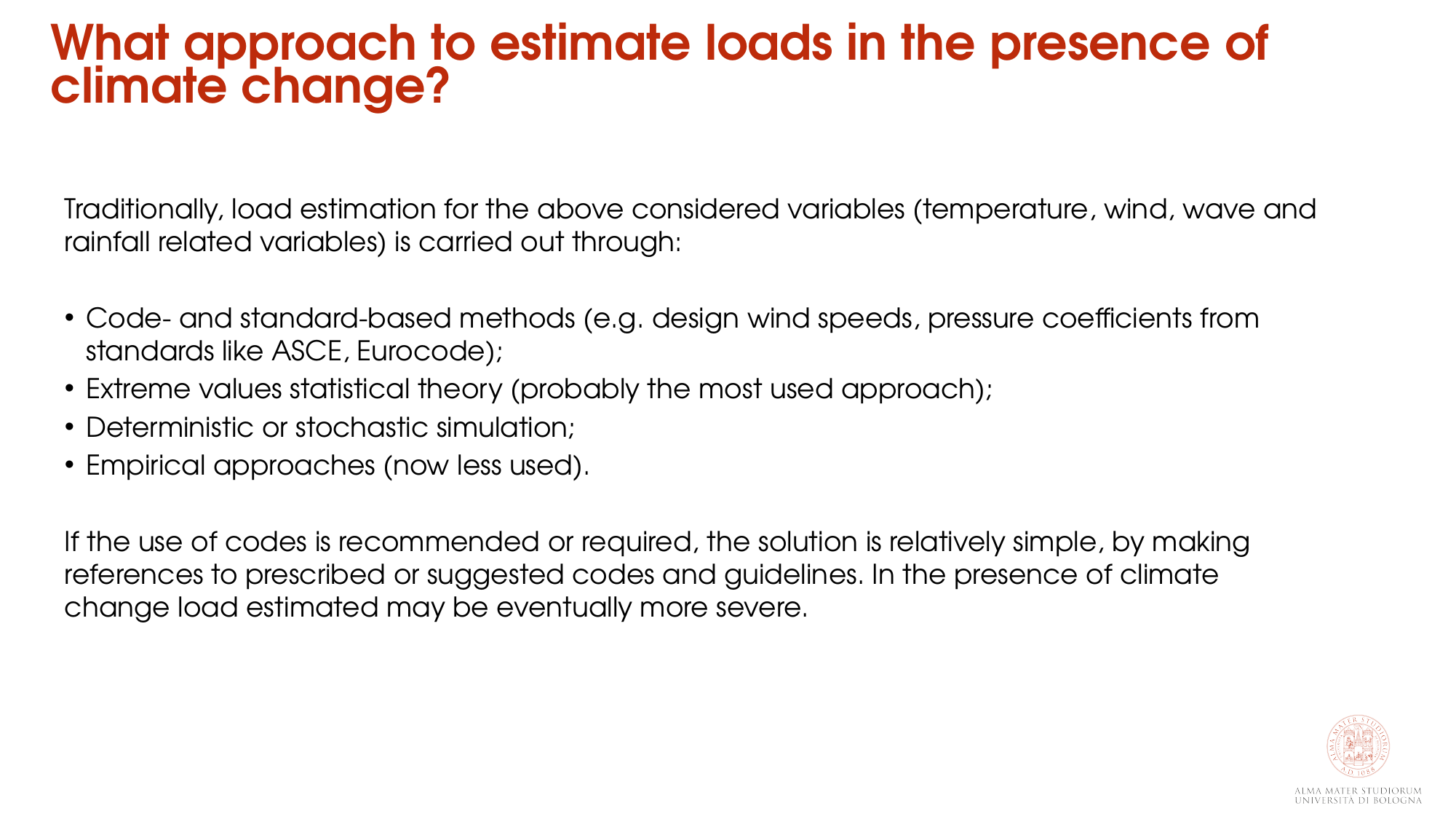

What approach to estimate loads in the presence of
climate change?
Traditionally, load estimation for the above considered variables (temperature, wind, wave and rainfall related variables) is carried out through:

Code- and standard-based methods (e.g. design wind speeds, pressure coefficients from standards like ASCE, Eurocode);
Extreme values statistical theory (probably the most used approach);
Deterministic or stochastic simulation;
Empirical approaches (now less used).

If the use of codes is recommended or required, the solution is relatively simple, by making references to prescribed or suggested codes and guidelines. In the presence of climate change load estimated may be eventually more severe.